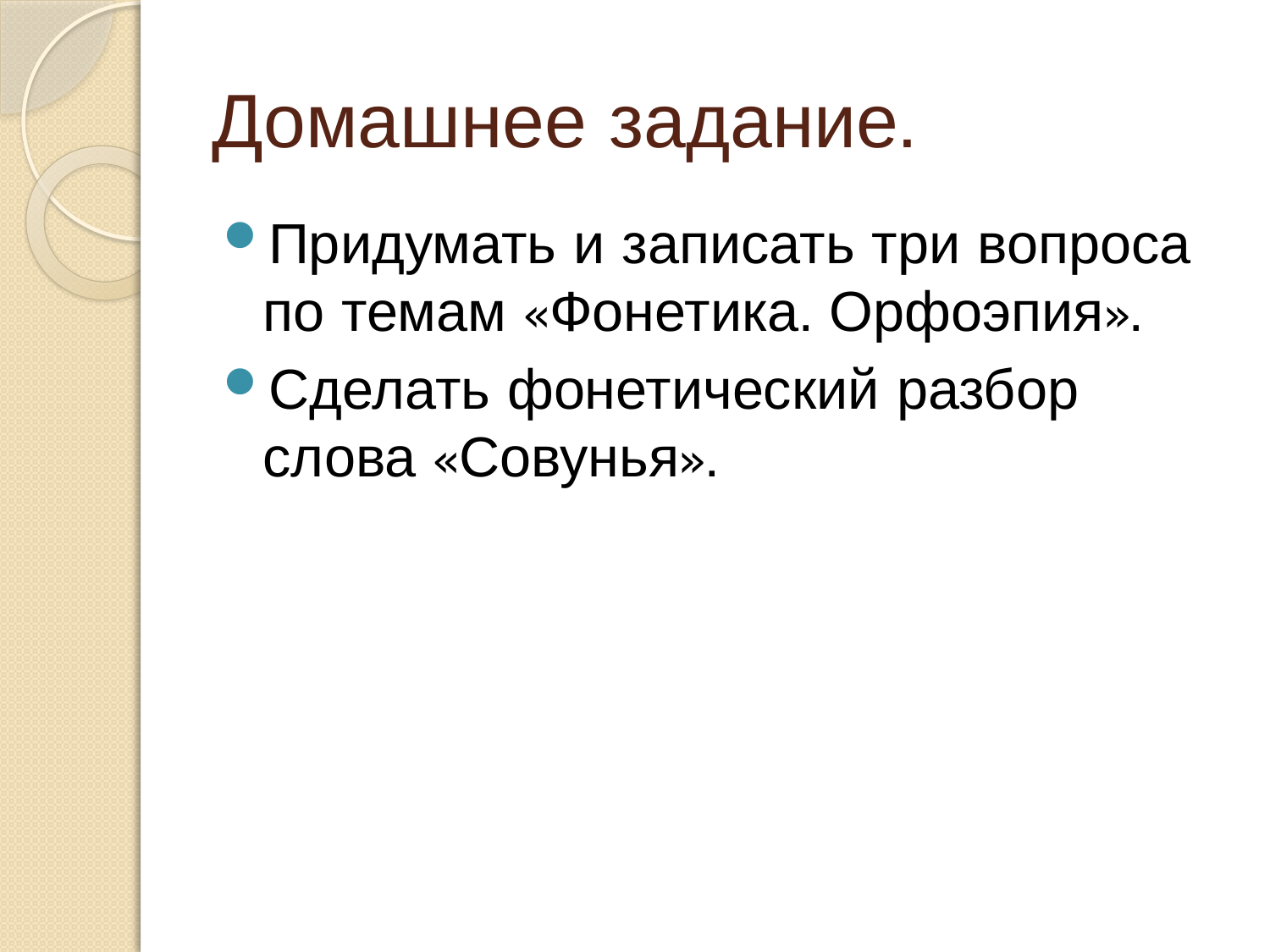

# Домашнее задание.
Придумать и записать три вопроса по темам «Фонетика. Орфоэпия».
Сделать фонетический разбор слова «Совунья».